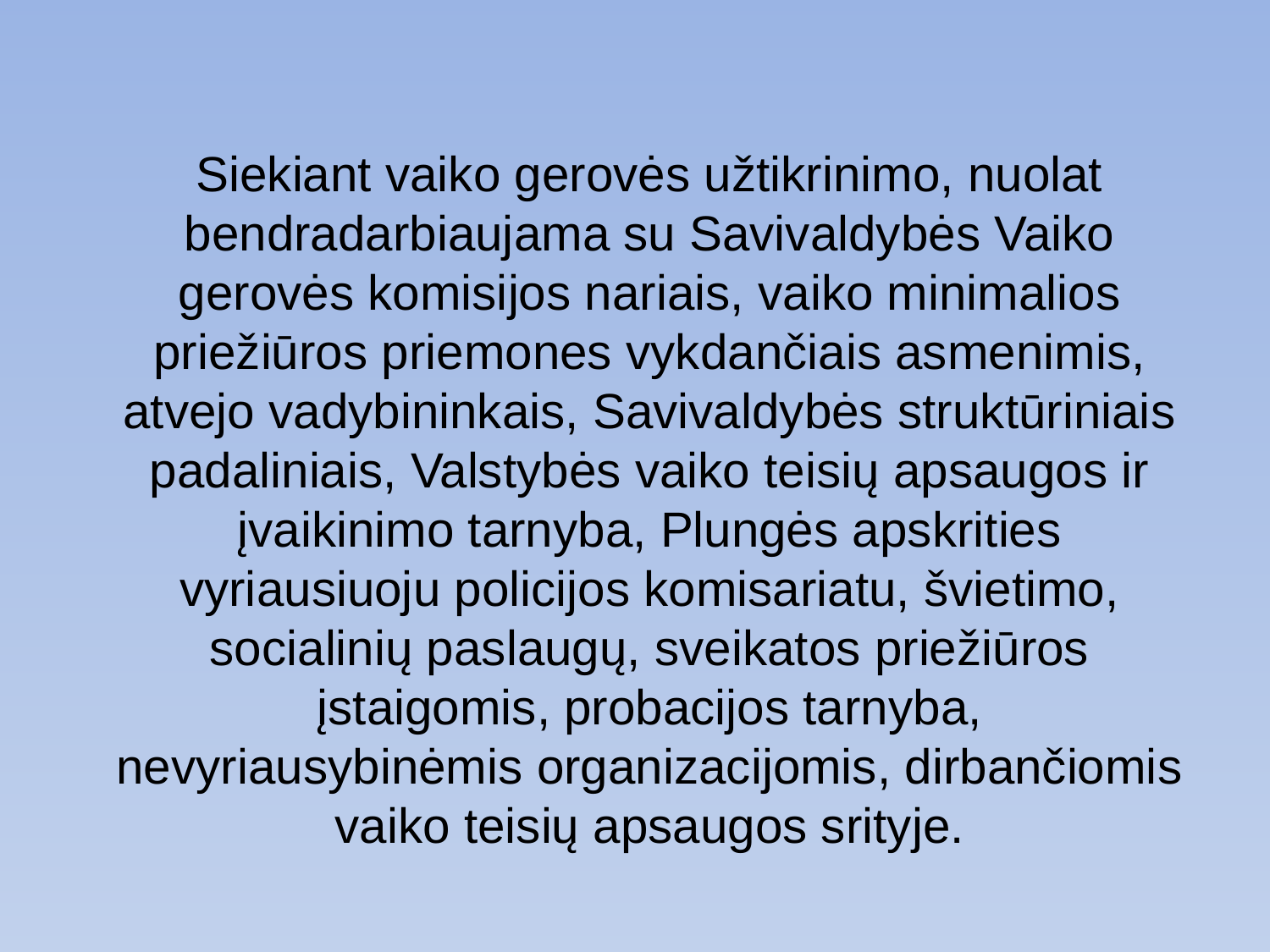

Siekiant vaiko gerovės užtikrinimo, nuolat bendradarbiaujama su Savivaldybės Vaiko gerovės komisijos nariais, vaiko minimalios priežiūros priemones vykdančiais asmenimis, atvejo vadybininkais, Savivaldybės struktūriniais padaliniais, Valstybės vaiko teisių apsaugos ir įvaikinimo tarnyba, Plungės apskrities vyriausiuoju policijos komisariatu, švietimo, socialinių paslaugų, sveikatos priežiūros įstaigomis, probacijos tarnyba, nevyriausybinėmis organizacijomis, dirbančiomis vaiko teisių apsaugos srityje.